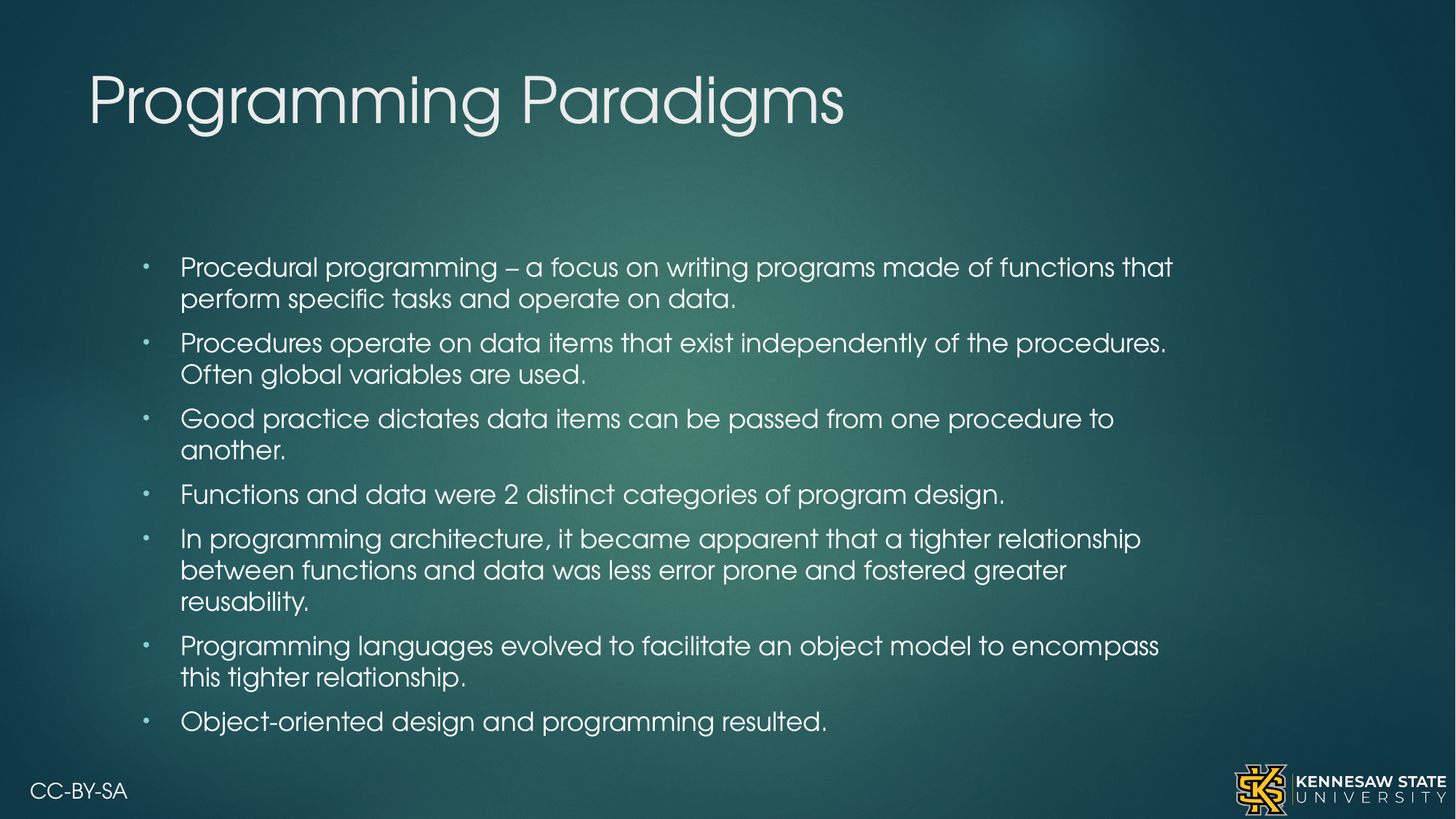

# Programming Paradigms
Procedural programming – a focus on writing programs made of functions that perform specific tasks and operate on data.
Procedures operate on data items that exist independently of the procedures.  Often global variables are used.
Good practice dictates data items can be passed from one procedure to another.
Functions and data were 2 distinct categories of program design.
In programming architecture, it became apparent that a tighter relationship between functions and data was less error prone and fostered greater reusability.
Programming languages evolved to facilitate an object model to encompass this tighter relationship.
Object-oriented design and programming resulted.